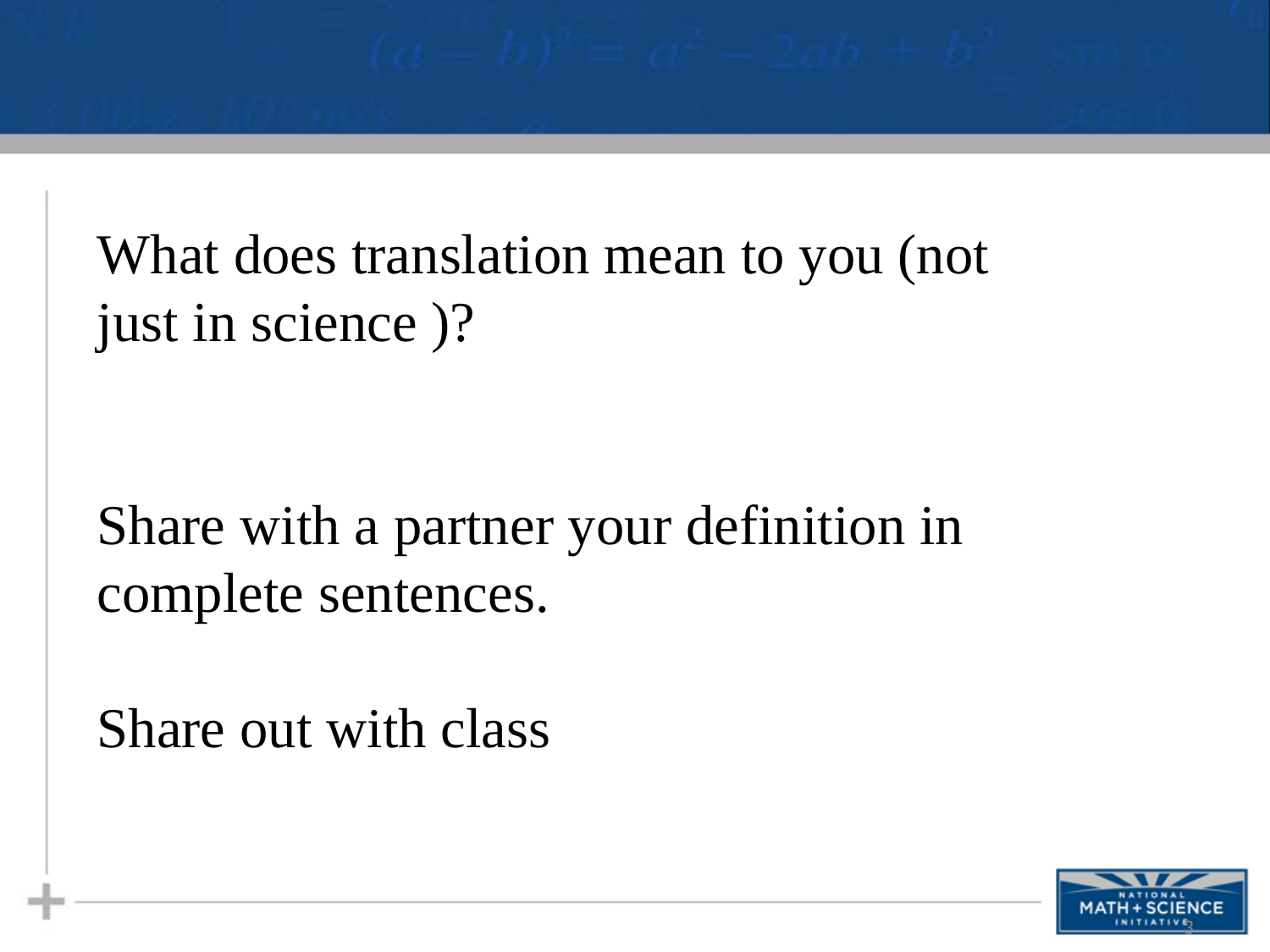

What does translation mean to you (not just in science )?

Share with a partner your definition in complete sentences.

Share out with class

3